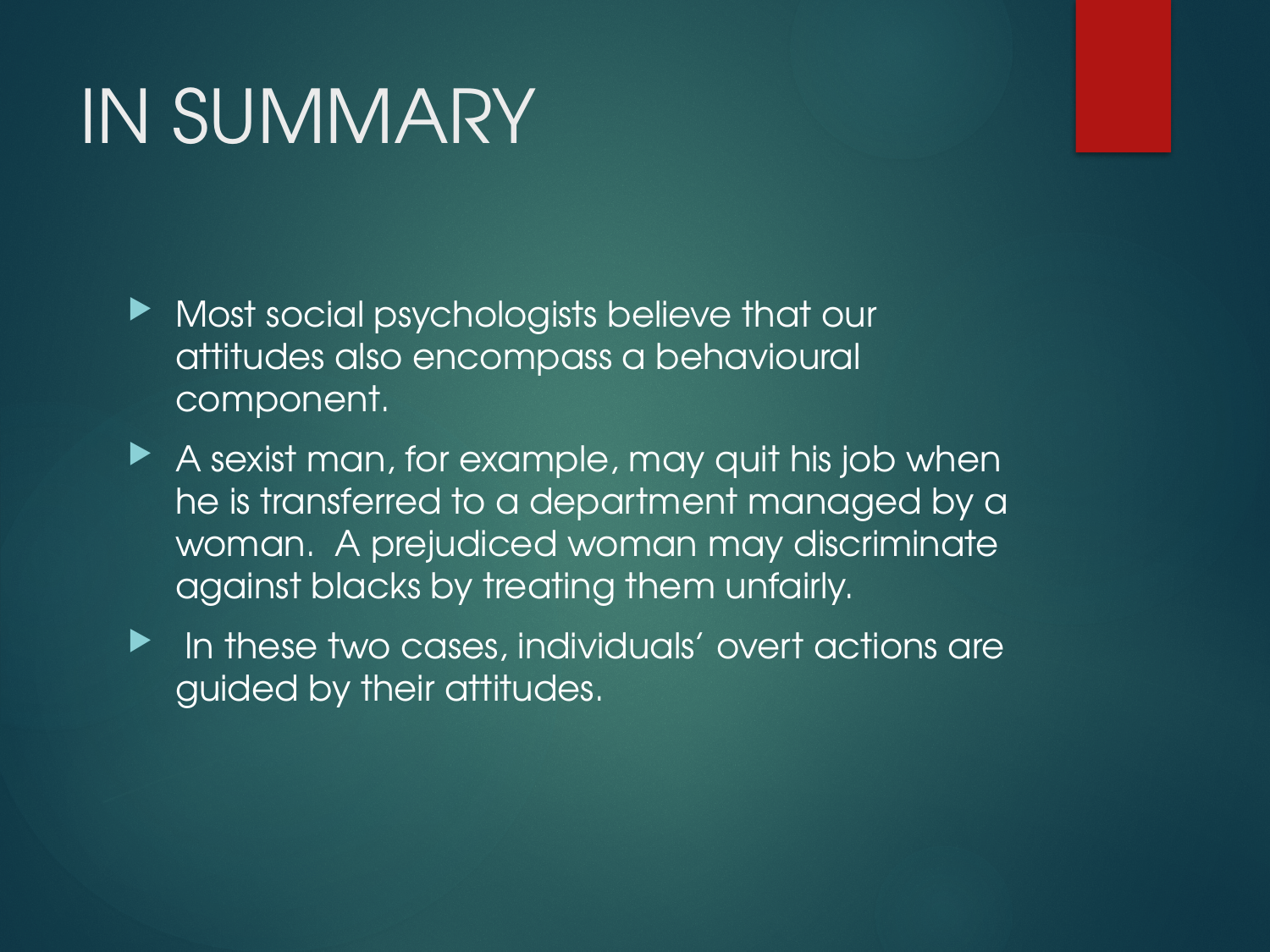

# IN SUMMARY
Most social psychologists believe that our attitudes also encompass a behavioural component.
A sexist man, for example, may quit his job when he is transferred to a department managed by a woman.  A prejudiced woman may discriminate against blacks by treating them unfairly.
 In these two cases, individuals’ overt actions are guided by their attitudes.